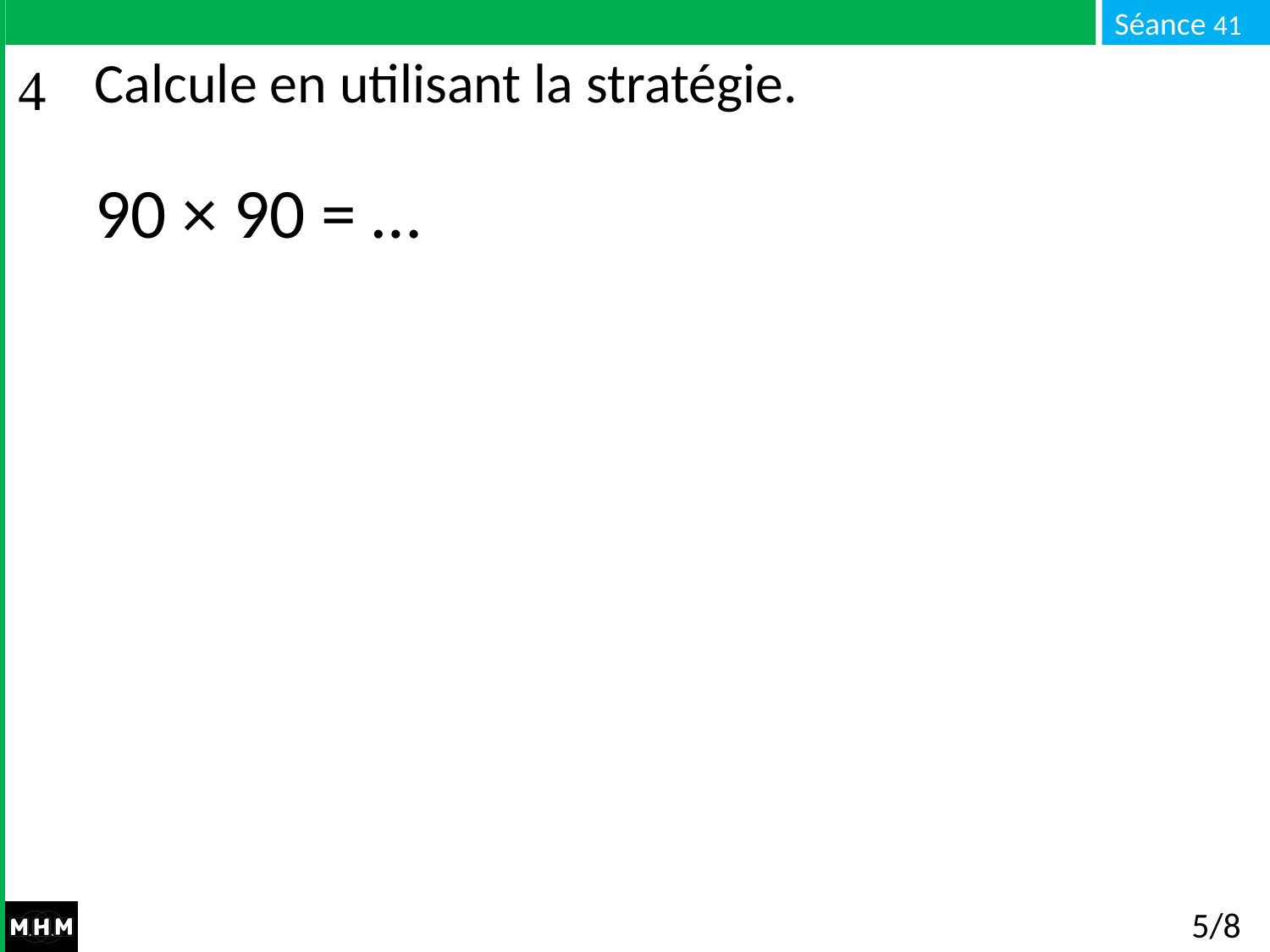

# Calcule en utilisant la stratégie.
90 × 90 = …
5/8